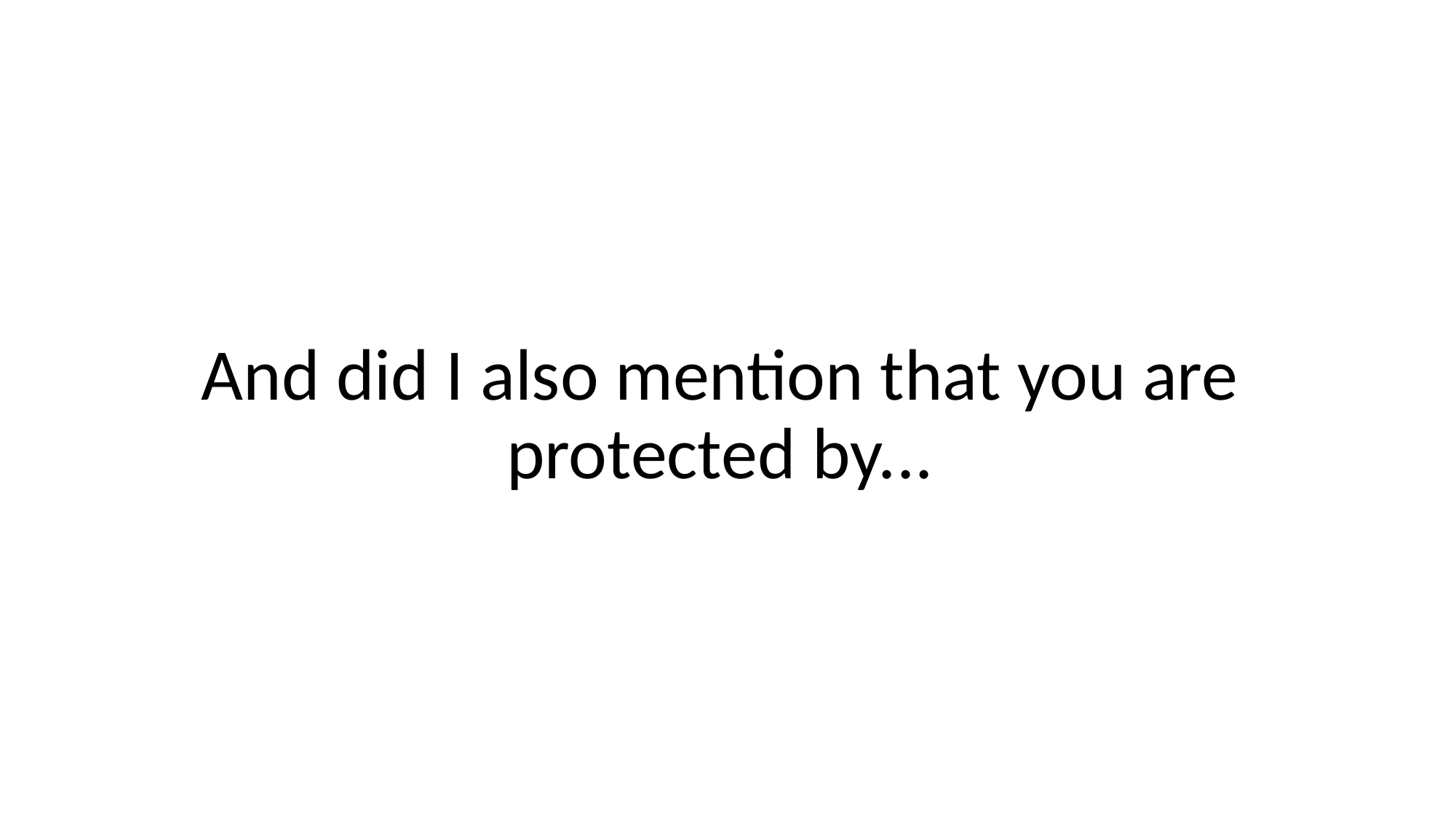

And did I also mention that you are protected by...